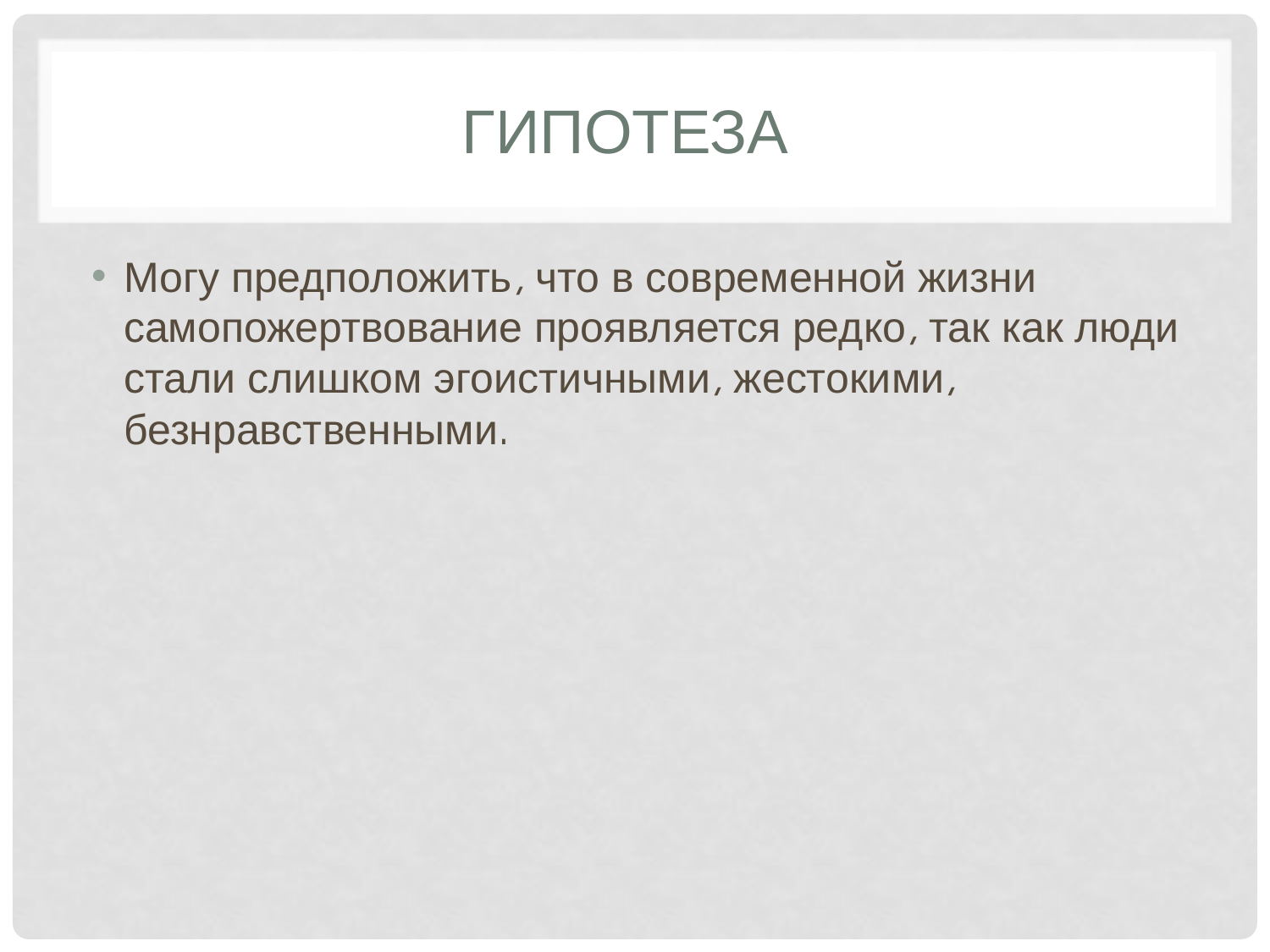

# Гипотеза
Могу предположить, что в современной жизни самопожертвование проявляется редко, так как люди стали слишком эгоистичными, жестокими, безнравственными.